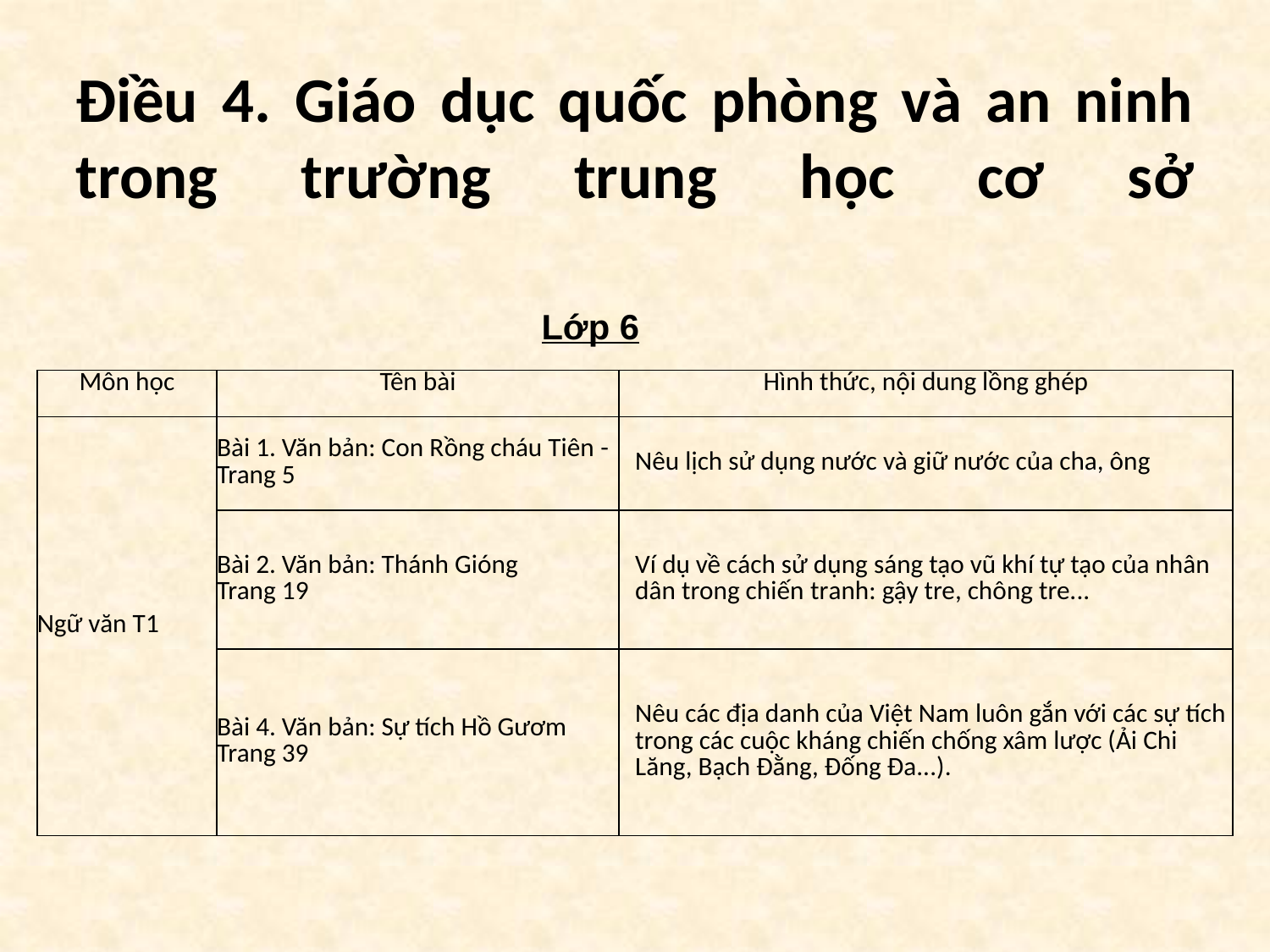

Điều 4. Giáo dục quốc phòng và an ninh trong trường trung học cơ sở
Lớp 6
| Môn học | Tên bài | Hình thức, nội dung lồng ghép |
| --- | --- | --- |
| Ngữ văn T1 | Bài 1. Văn bản: Con Rồng cháu Tiên - Trang 5 | Nêu lịch sử dụng nước và giữ nước của cha, ông |
|  | Bài 2. Văn bản: Thánh Gióng Trang 19 | Ví dụ về cách sử dụng sáng tạo vũ khí tự tạo của nhân dân trong chiến tranh: gậy tre, chông tre... |
|  | Bài 4. Văn bản: Sự tích Hồ Gươm Trang 39 | Nêu các địa danh của Việt Nam luôn gắn với các sự tích trong các cuộc kháng chiến chống xâm lược (Ải Chi Lăng, Bạch Đằng, Đống Đa...). |